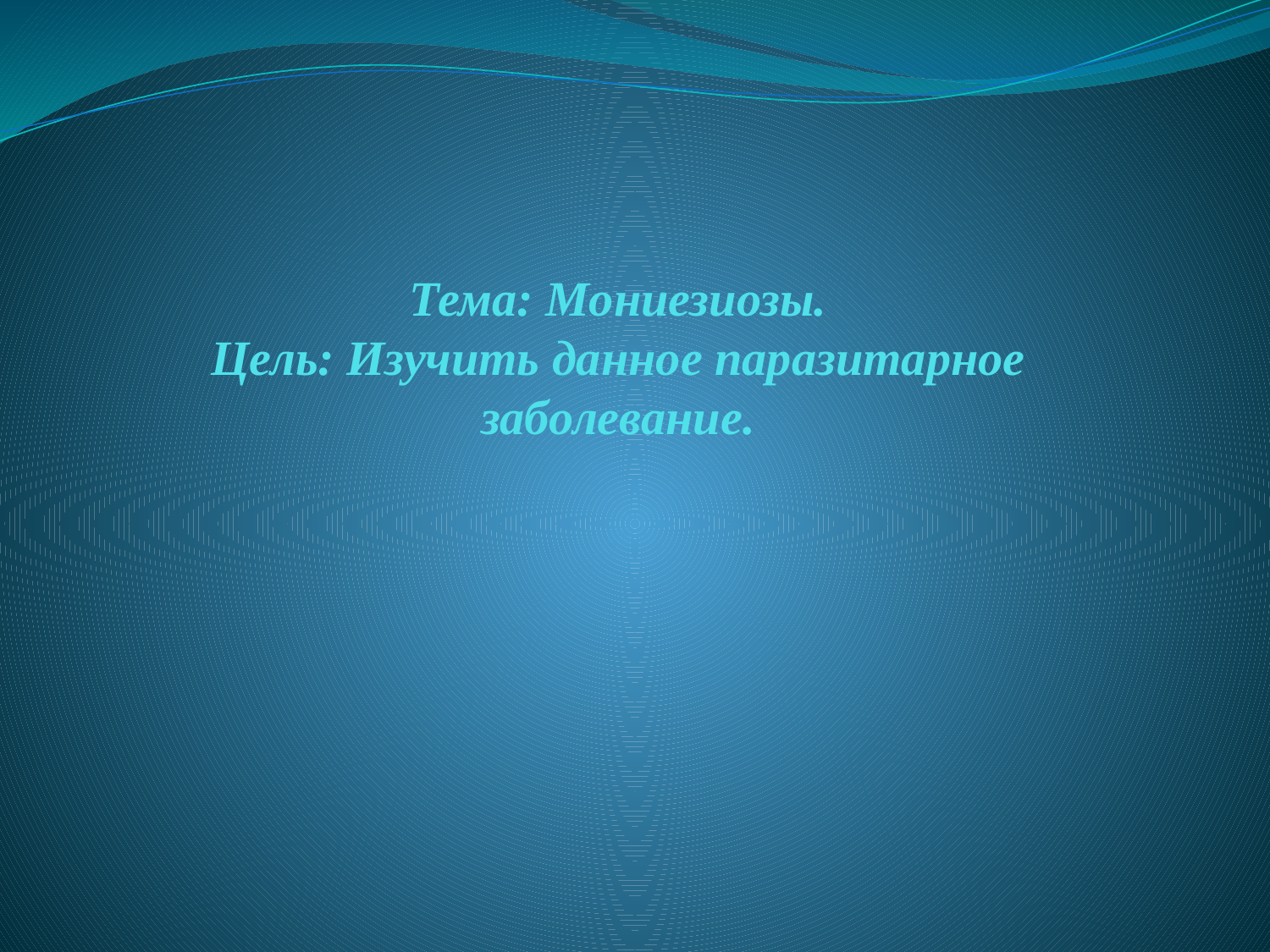

# Тема: Мониезиозы. Цель: Изучить данное паразитарное заболевание.